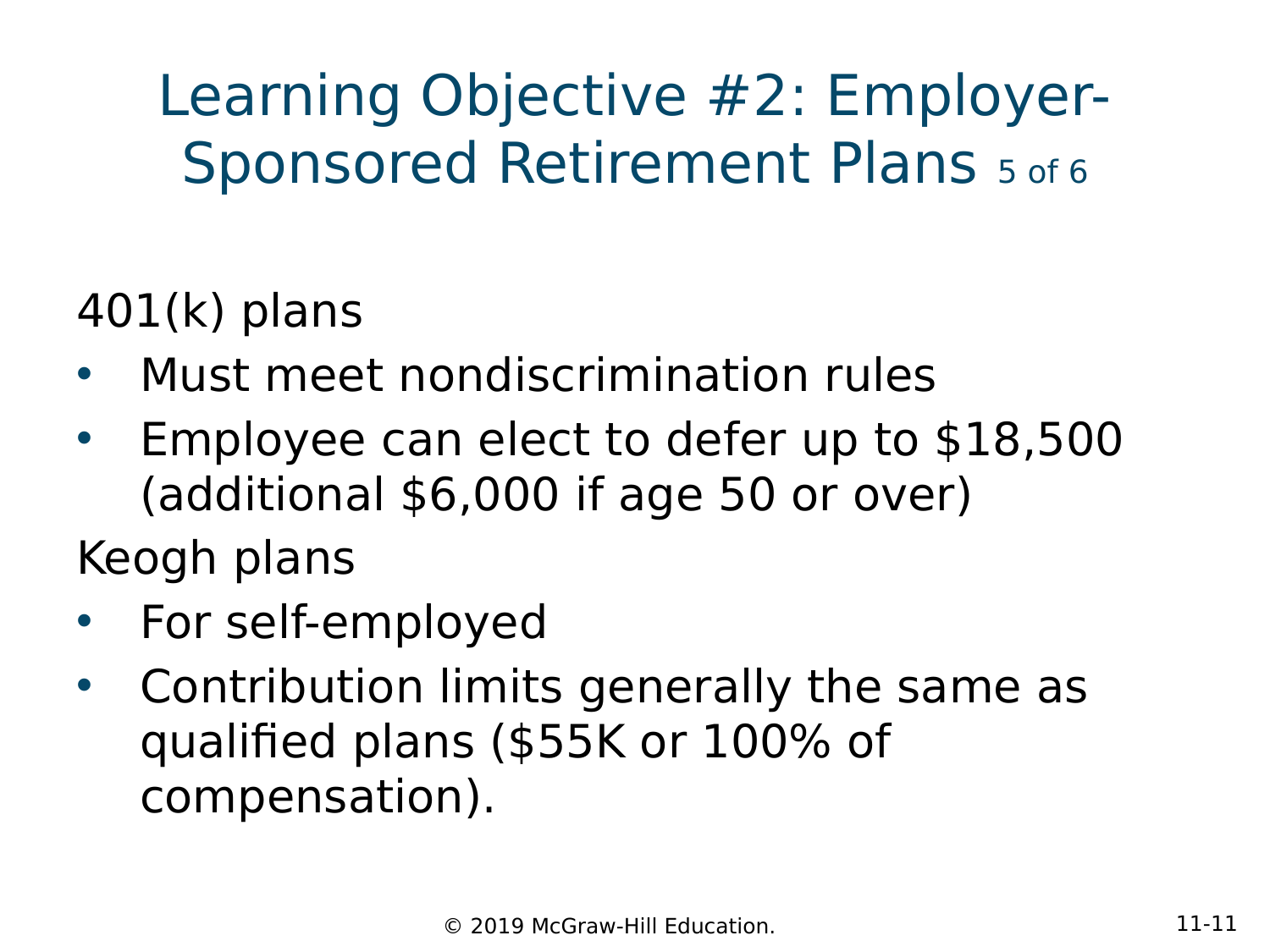

# Learning Objective #2: Employer-Sponsored Retirement Plans 5 of 6
401(k) plans
Must meet nondiscrimination rules
Employee can elect to defer up to $18,500 (additional $6,000 if age 50 or over)
Keogh plans
For self-employed
Contribution limits generally the same as qualified plans ($55K or 100% of compensation).